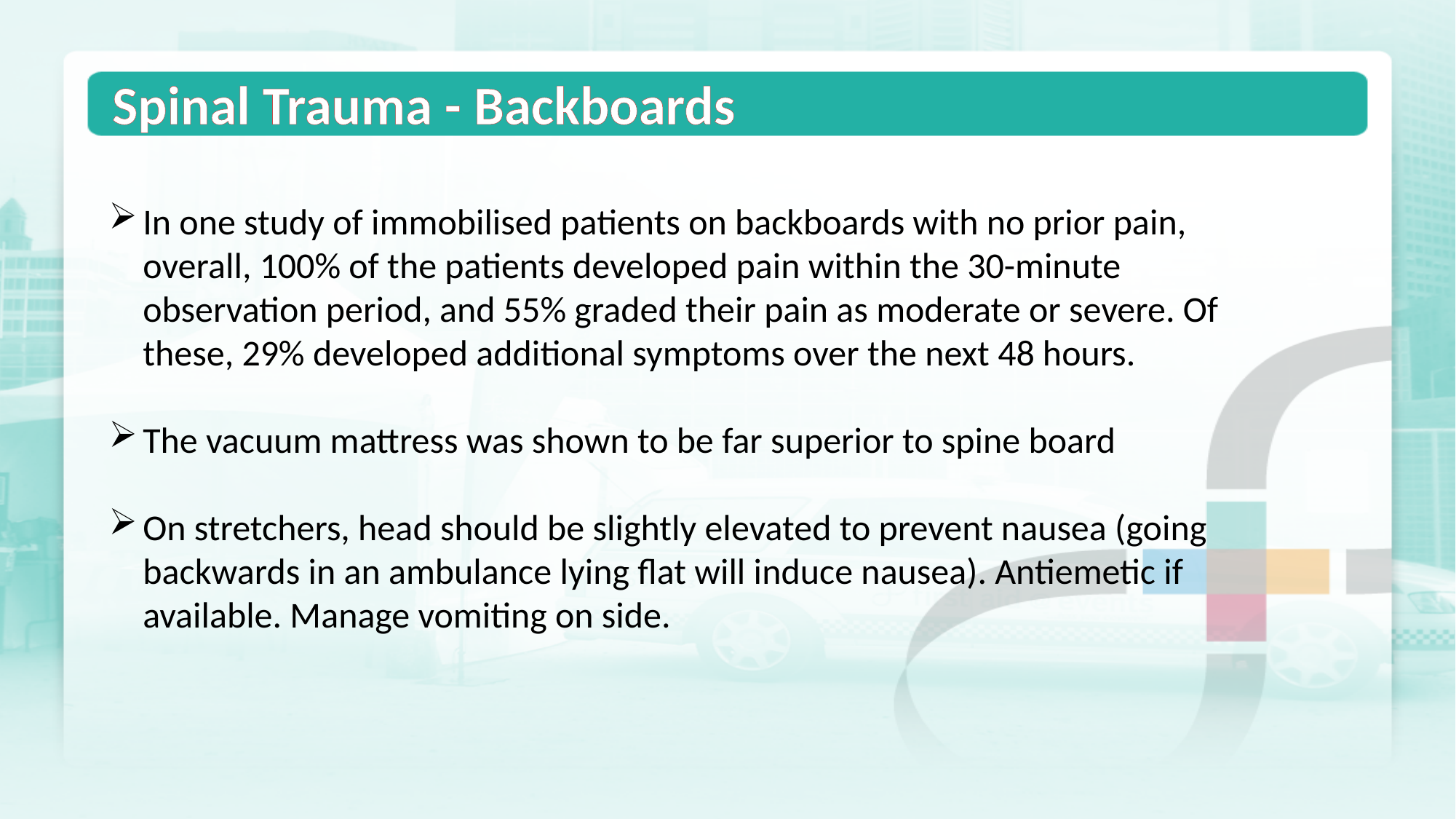

Spinal Trauma - Backboards
In one study of immobilised patients on backboards with no prior pain, overall, 100% of the patients developed pain within the 30-minute observation period, and 55% graded their pain as moderate or severe. Of these, 29% developed additional symptoms over the next 48 hours.

The vacuum mattress was shown to be far superior to spine board

On stretchers, head should be slightly elevated to prevent nausea (going backwards in an ambulance lying flat will induce nausea). Antiemetic if available. Manage vomiting on side.